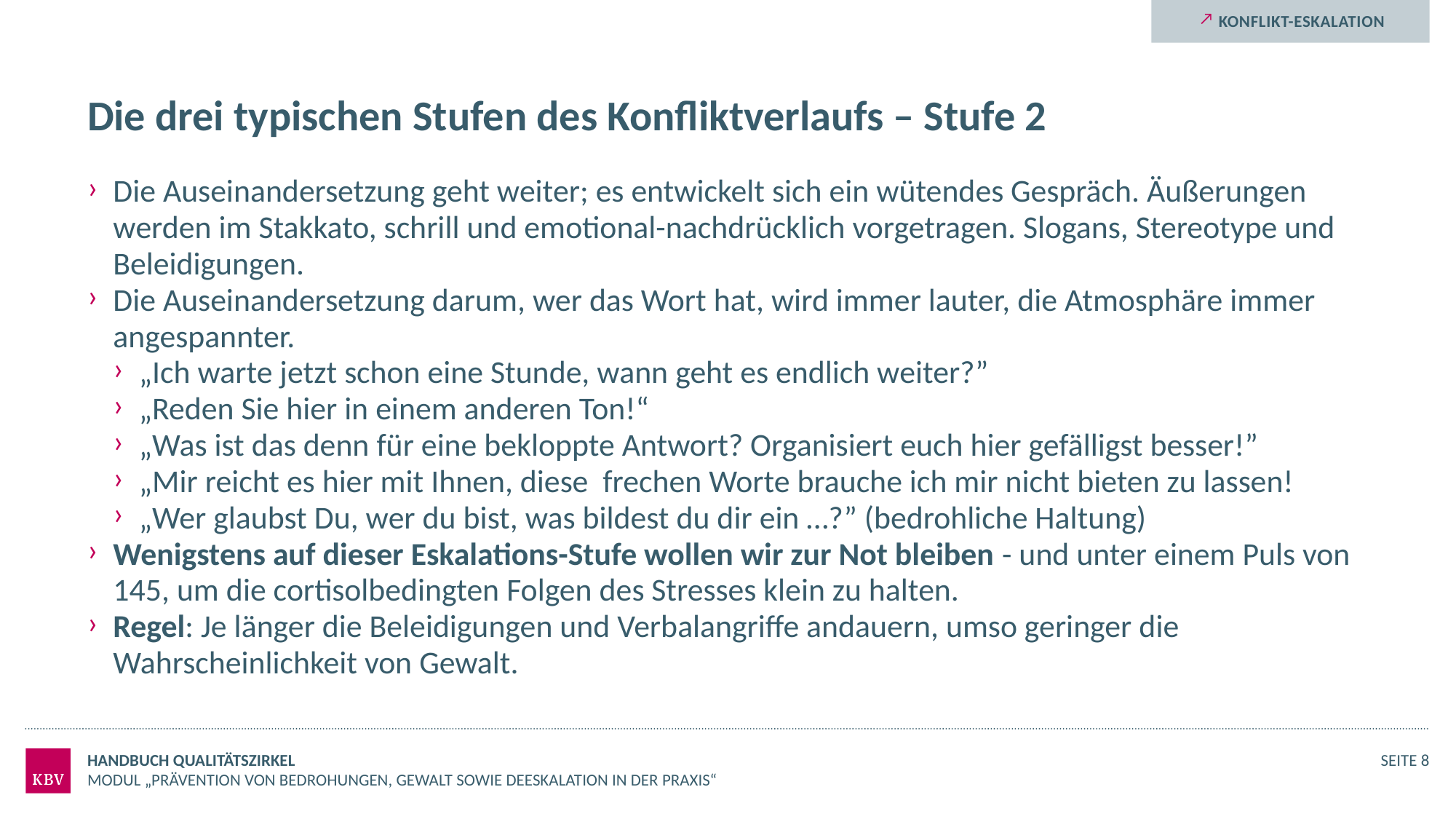

Konflikt-Eskalation
# Die drei typischen Stufen des Konfliktverlaufs – Stufe 2
Die Auseinandersetzung geht weiter; es entwickelt sich ein wütendes Gespräch. Äußerungen werden im Stakkato, schrill und emotional-nachdrücklich vorgetragen. Slogans, Stereotype und Beleidigungen.
Die Auseinandersetzung darum, wer das Wort hat, wird immer lauter, die Atmosphäre immer angespannter.
„Ich warte jetzt schon eine Stunde, wann geht es endlich weiter?”
„Reden Sie hier in einem anderen Ton!“
„Was ist das denn für eine bekloppte Antwort? Organisiert euch hier gefälligst besser!”
„Mir reicht es hier mit Ihnen, diese  frechen Worte brauche ich mir nicht bieten zu lassen!
„Wer glaubst Du, wer du bist, was bildest du dir ein …?” (bedrohliche Haltung)
Wenigstens auf dieser Eskalations-Stufe wollen wir zur Not bleiben - und unter einem Puls von 145, um die cortisolbedingten Folgen des Stresses klein zu halten.
Regel: Je länger die Beleidigungen und Verbalangriffe andauern, umso geringer die Wahrscheinlichkeit von Gewalt.
Handbuch Qualitätszirkel
Seite 8
Modul „Prävention von Bedrohungen, Gewalt sowie Deeskalation in der Praxis“